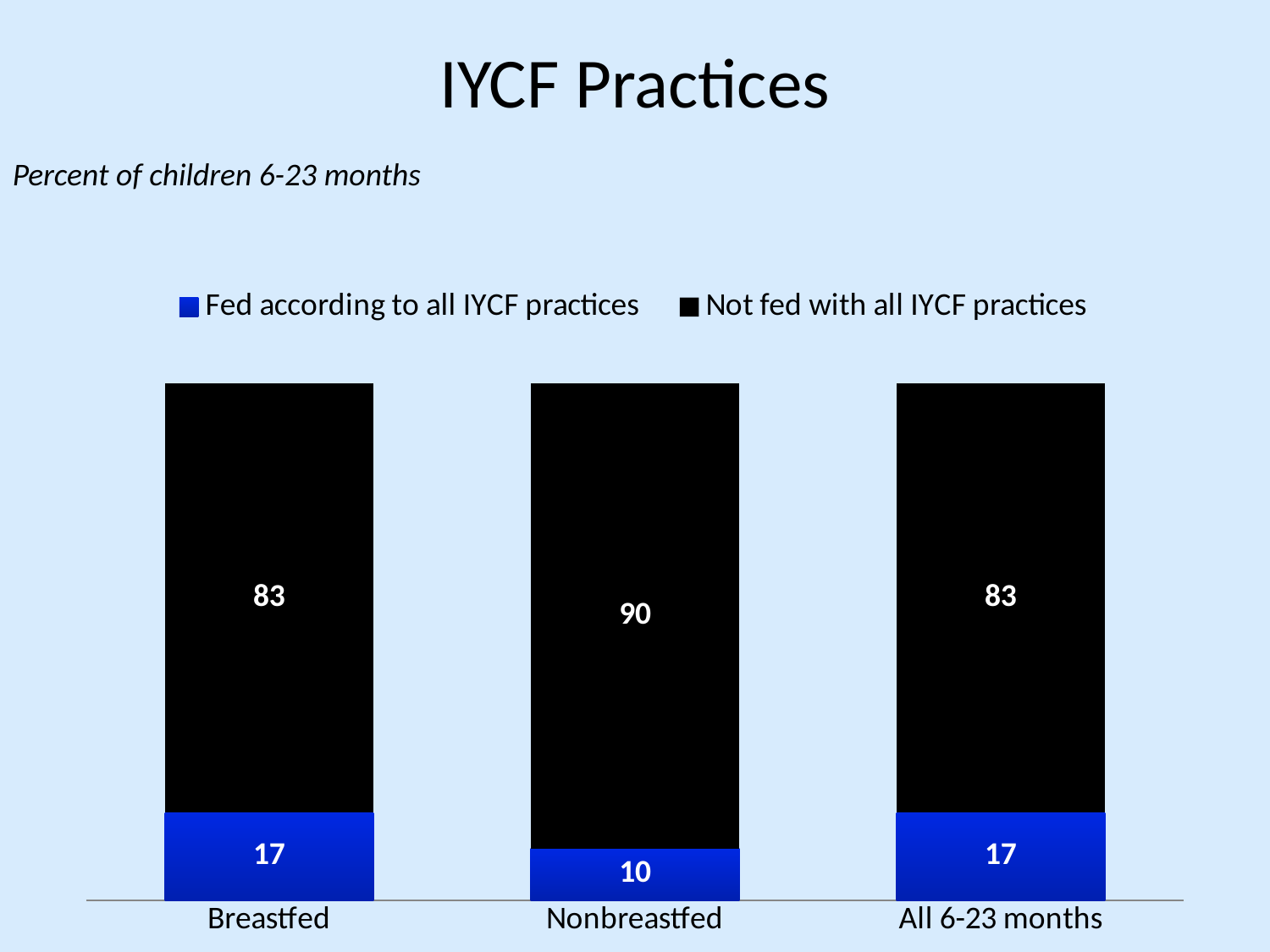

# IYCF Practices
Percent of children 6-23 months

### Chart

| Category | Fed according to all IYCF practices | Not fed with all IYCF practices |
|---|---|---|
| Breastfed | 17.0 | 83.0 |
| Nonbreastfed | 10.0 | 90.0 |
| All 6-23 months | 17.0 | 83.0 |